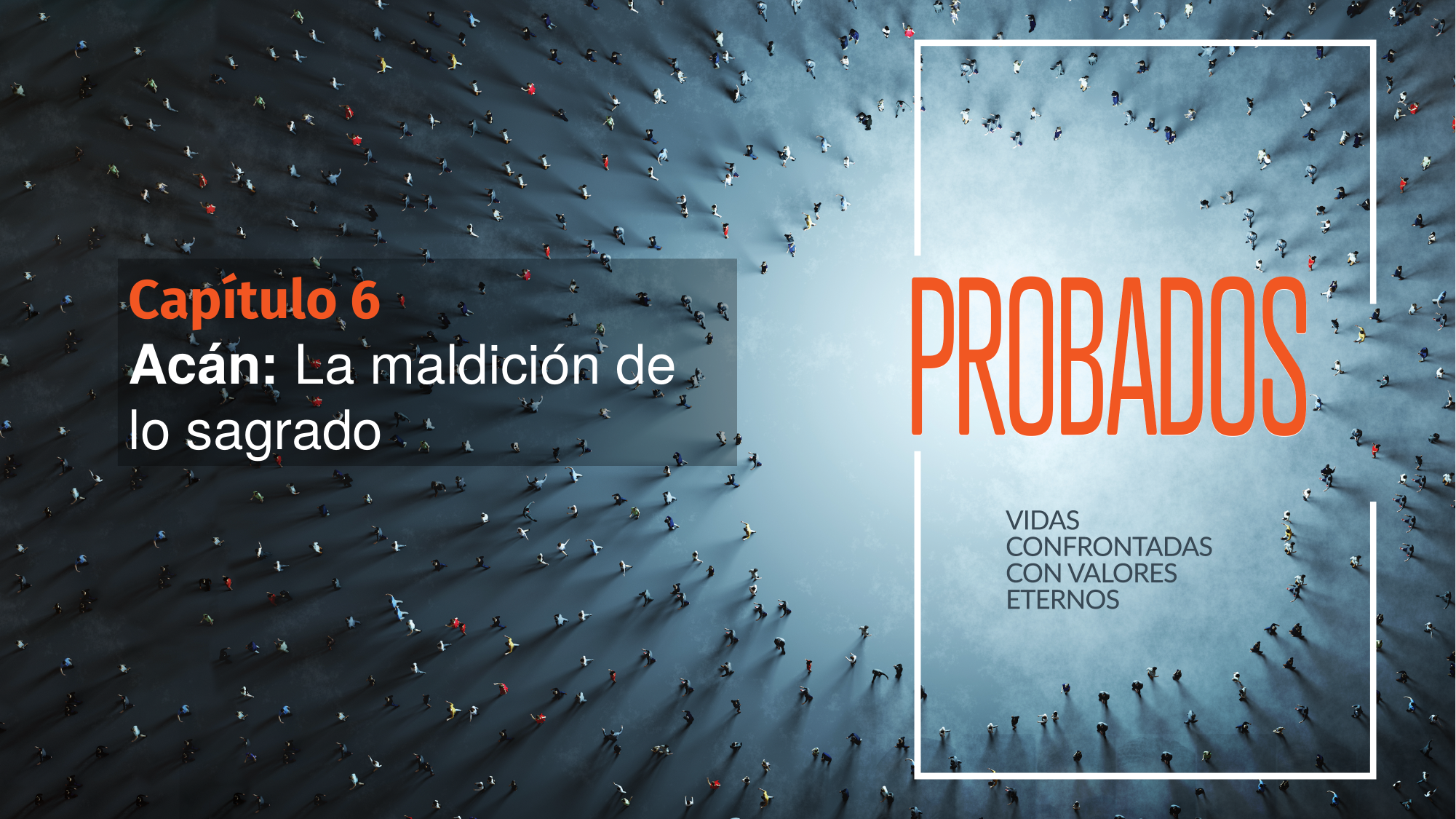

Capítulo 6
Acán: La maldición de lo sagrado